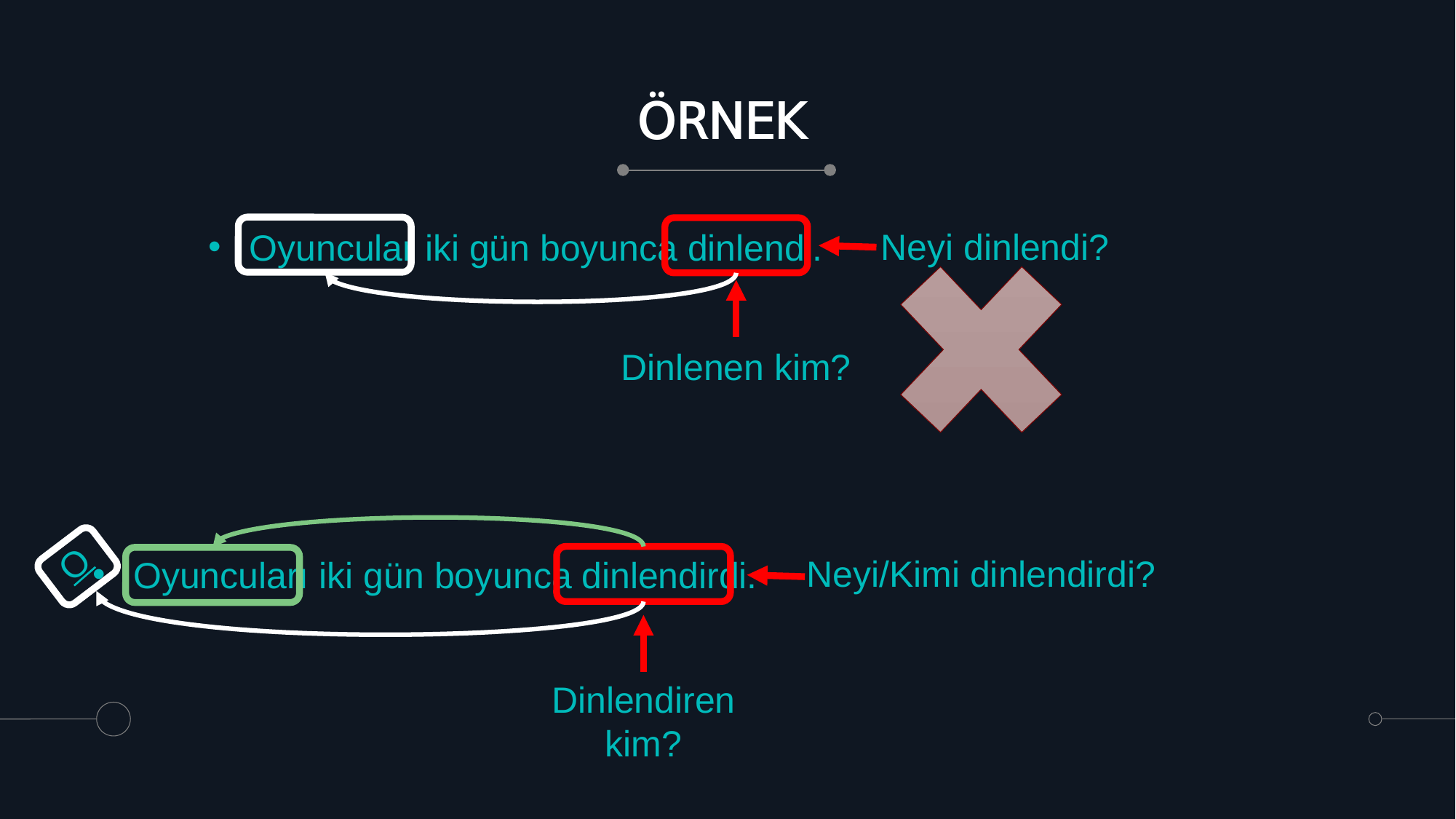

# ÖRNEK

Neyi dinlendi?
Oyuncular iki gün boyunca dinlendi.

Dinlenen kim?
O

Neyi/Kimi dinlendirdi?

Oyuncuları iki gün boyunca dinlendirdi.

Dinlendiren kim?